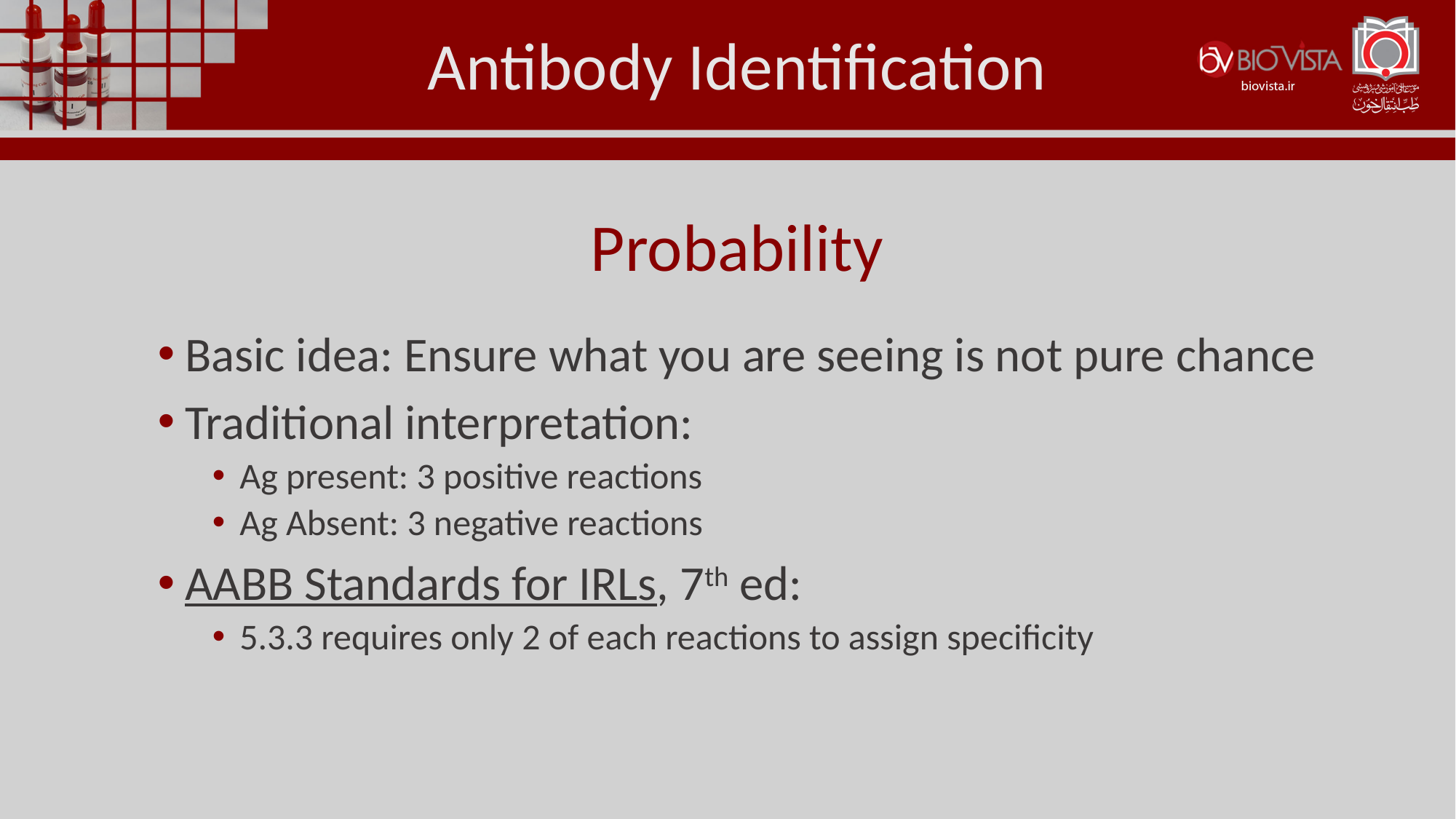

Antibody Identification
Probability
Basic idea: Ensure what you are seeing is not pure chance
Traditional interpretation:
Ag present: 3 positive reactions
Ag Absent: 3 negative reactions
AABB Standards for IRLs, 7th ed:
5.3.3 requires only 2 of each reactions to assign specificity